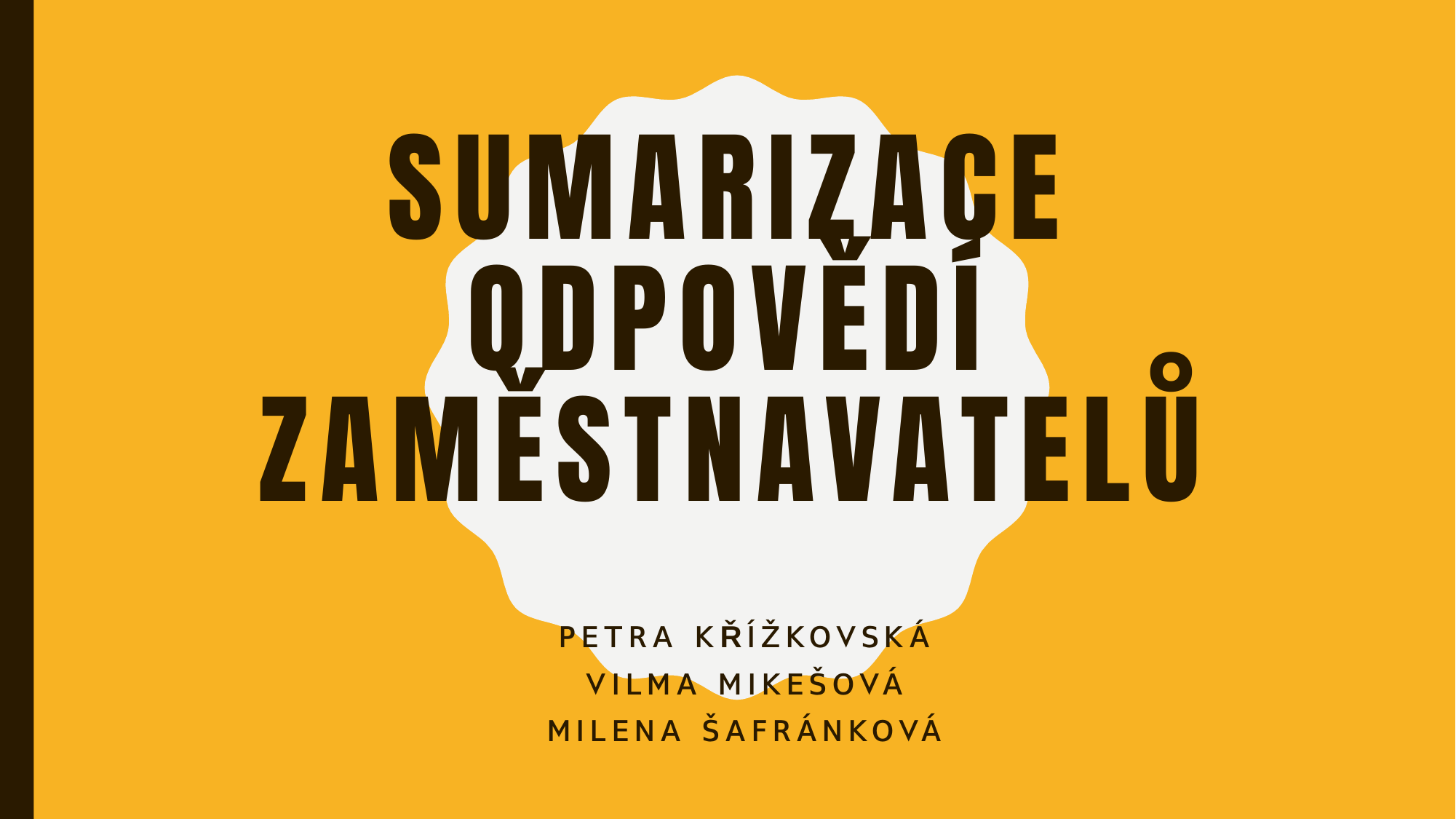

# Sumarizace ODPOVĚDÍ zaměstnavatelů
Petra Křížkovská
Vilma Mikešová
Milena Šafránková